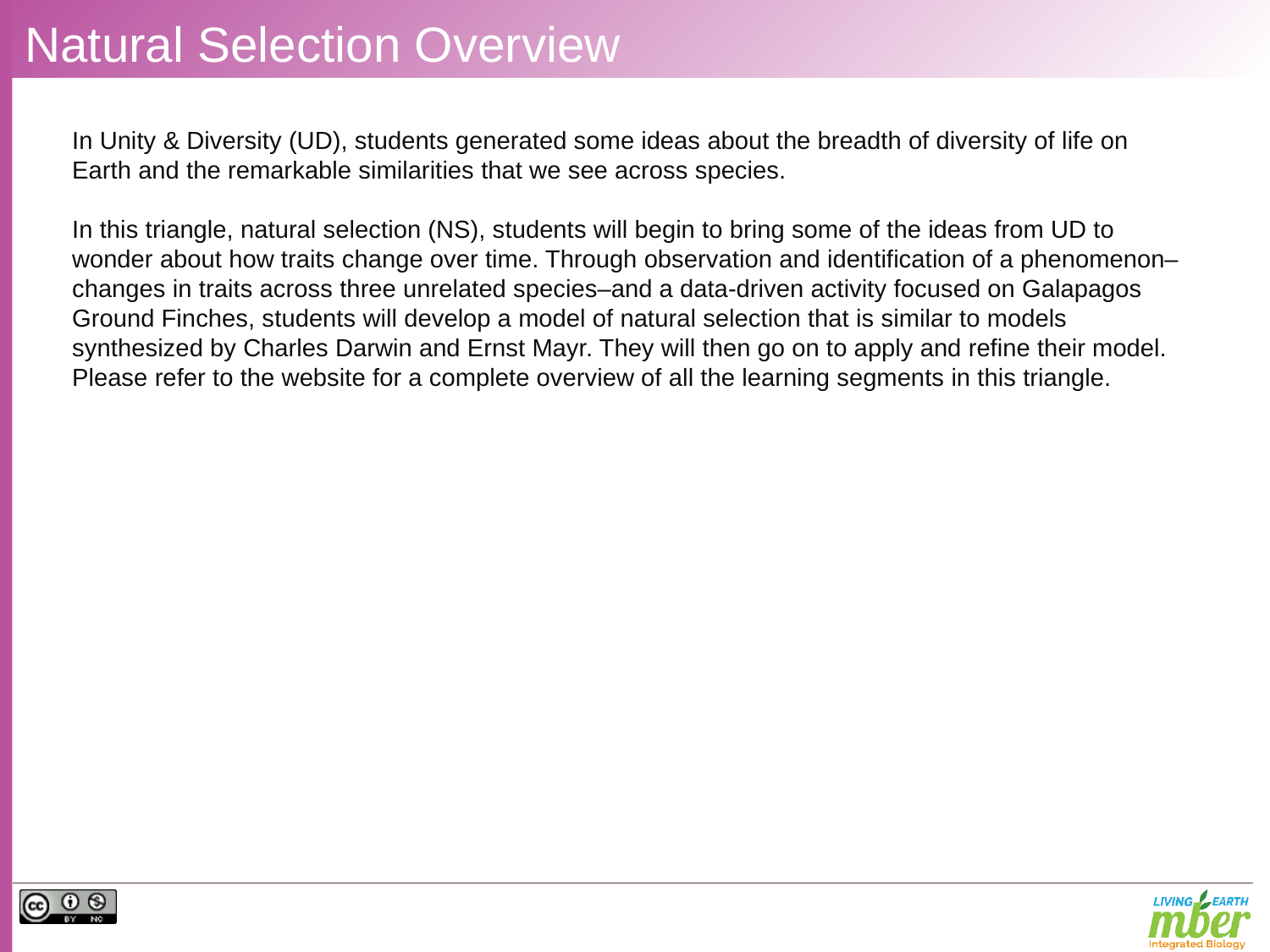

# Natural Selection Overview
In Unity & Diversity (UD), students generated some ideas about the breadth of diversity of life on Earth and the remarkable similarities that we see across species.

In this triangle, natural selection (NS), students will begin to bring some of the ideas from UD to wonder about how traits change over time. Through observation and identification of a phenomenon–changes in traits across three unrelated species–and a data-driven activity focused on Galapagos Ground Finches, students will develop a model of natural selection that is similar to models synthesized by Charles Darwin and Ernst Mayr. They will then go on to apply and refine their model. Please refer to the website for a complete overview of all the learning segments in this triangle.